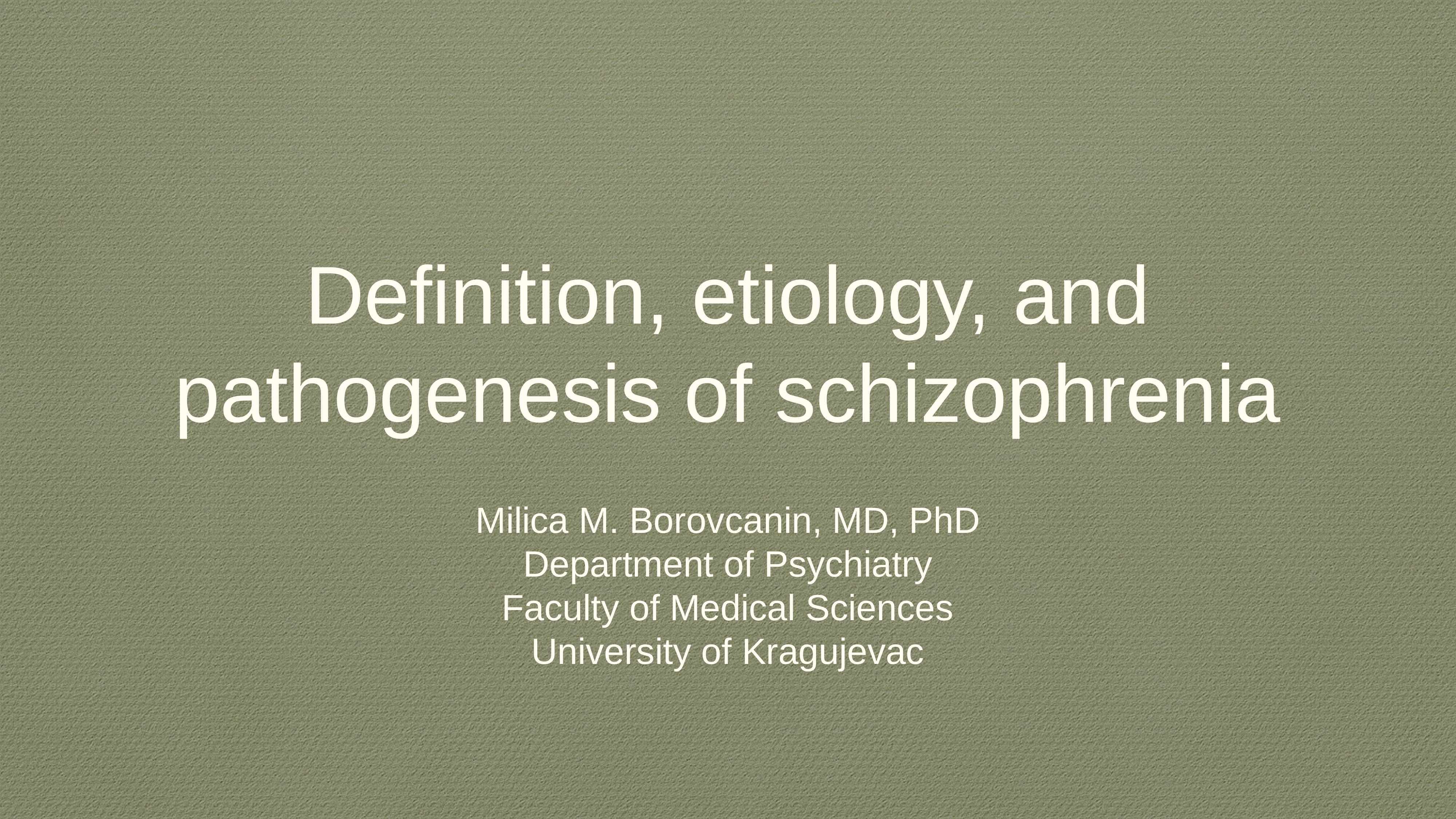

# Definition, etiology, and pathogenesis of schizophrenia

Milica M. Borovcanin, MD, PhD
Department of Psychiatry
Faculty of Medical Sciences
University of Kragujevac